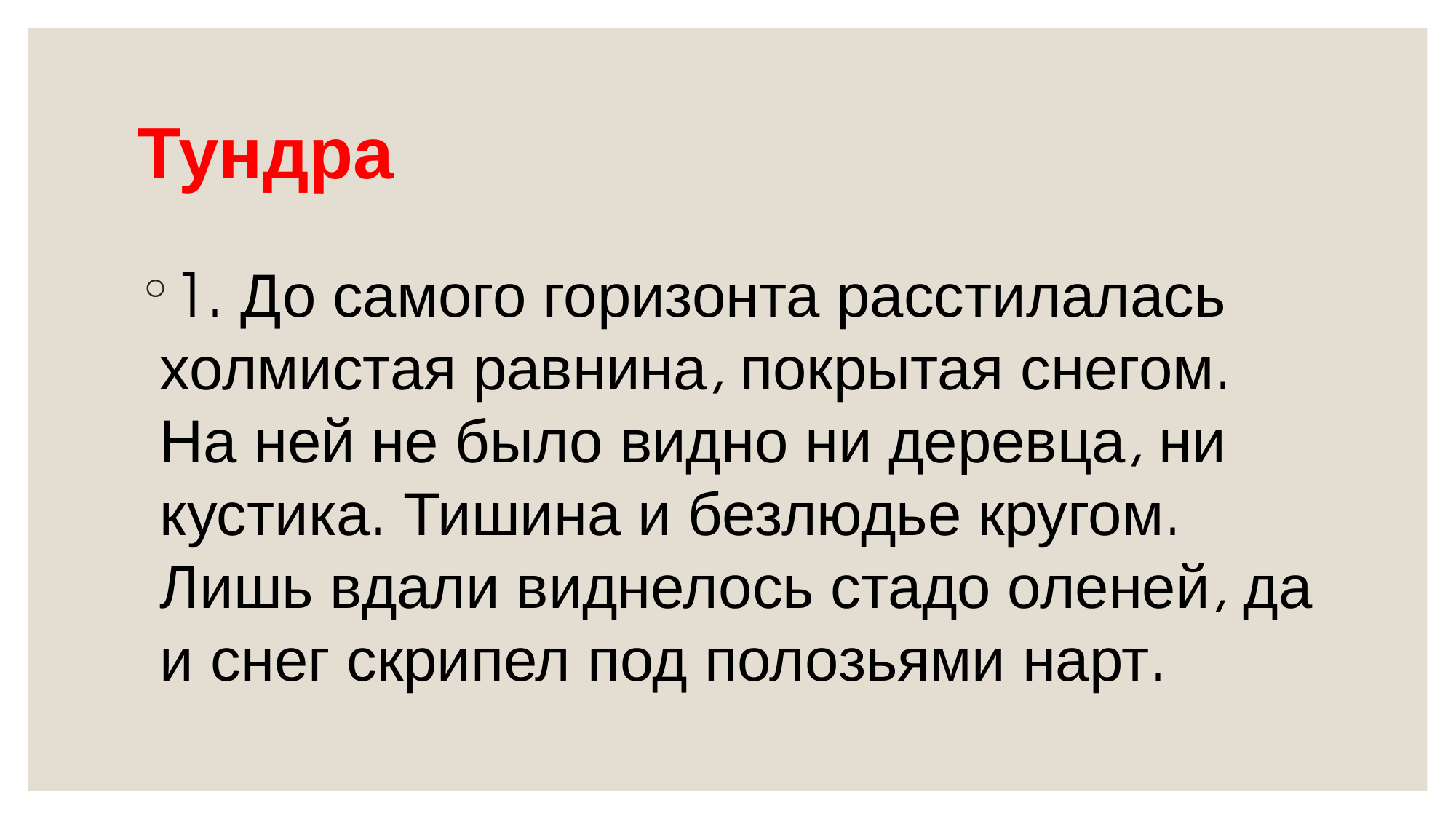

# Тундра
1. До самого горизонта расстилалась холмистая равнина, покрытая снегом. На ней не было видно ни деревца, ни кустика. Тишина и безлюдье кругом. Лишь вдали виднелось стадо оленей, да и снег скрипел под полозьями нарт.